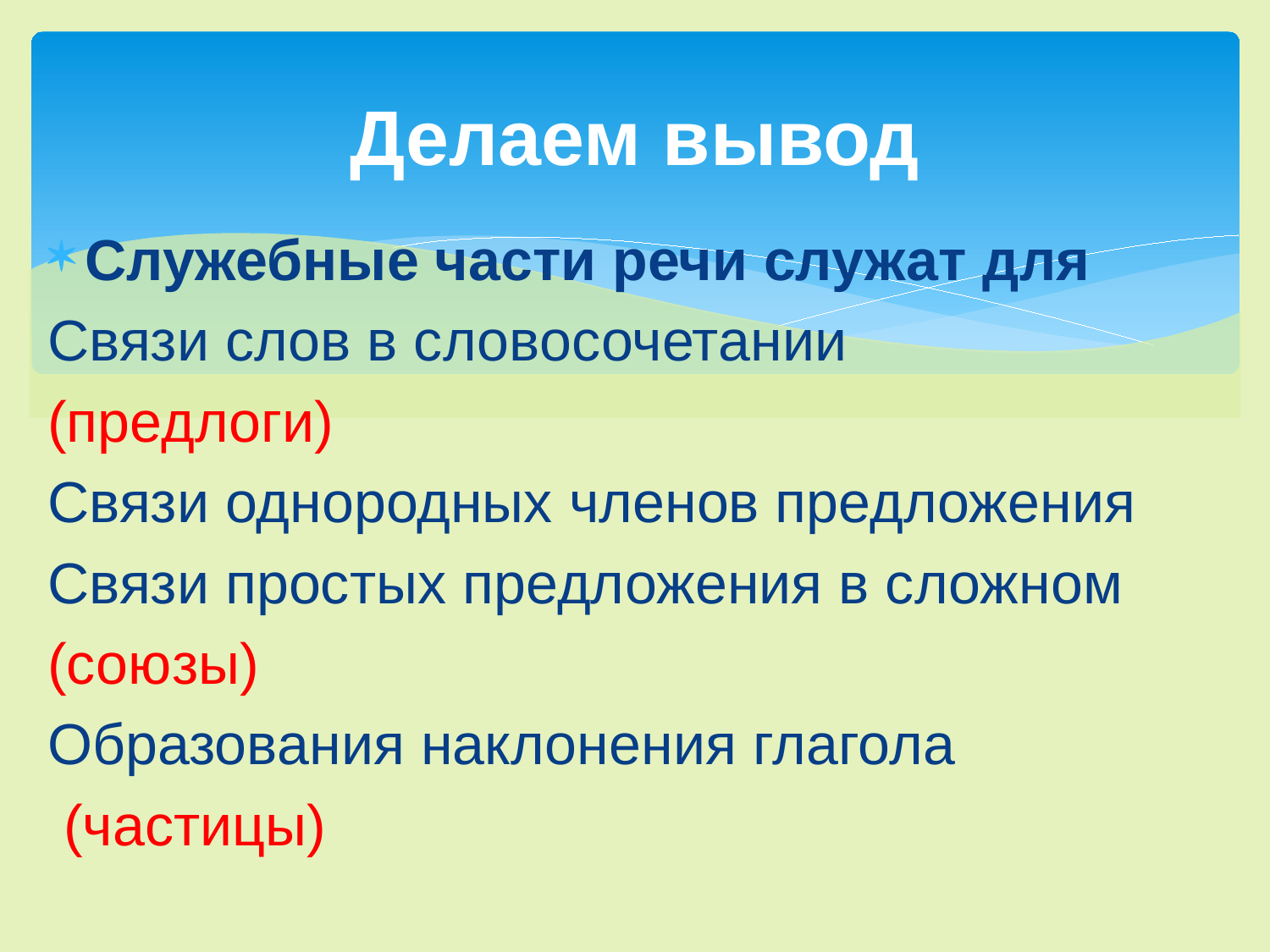

# Делаем вывод
Служебные части речи служат для
Связи слов в словосочетании
(предлоги)
Связи однородных членов предложения
Связи простых предложения в сложном
(союзы)
Образования наклонения глагола
 (частицы)